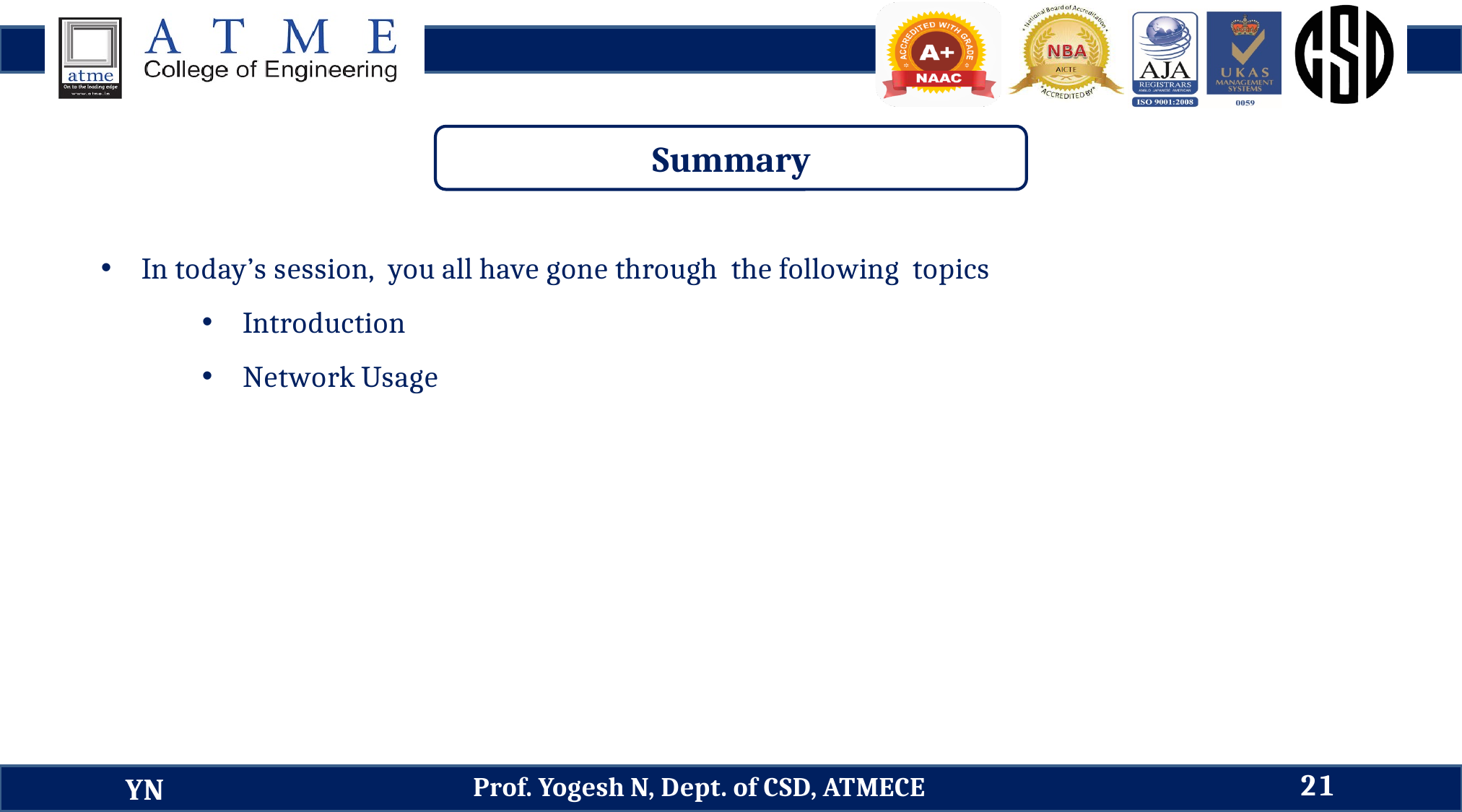

Summary
In today’s session,  you all have gone through  the following  topics
Introduction
Network Usage
21
Prof. Yogesh N, Dept. of CSD, ATMECE
YN